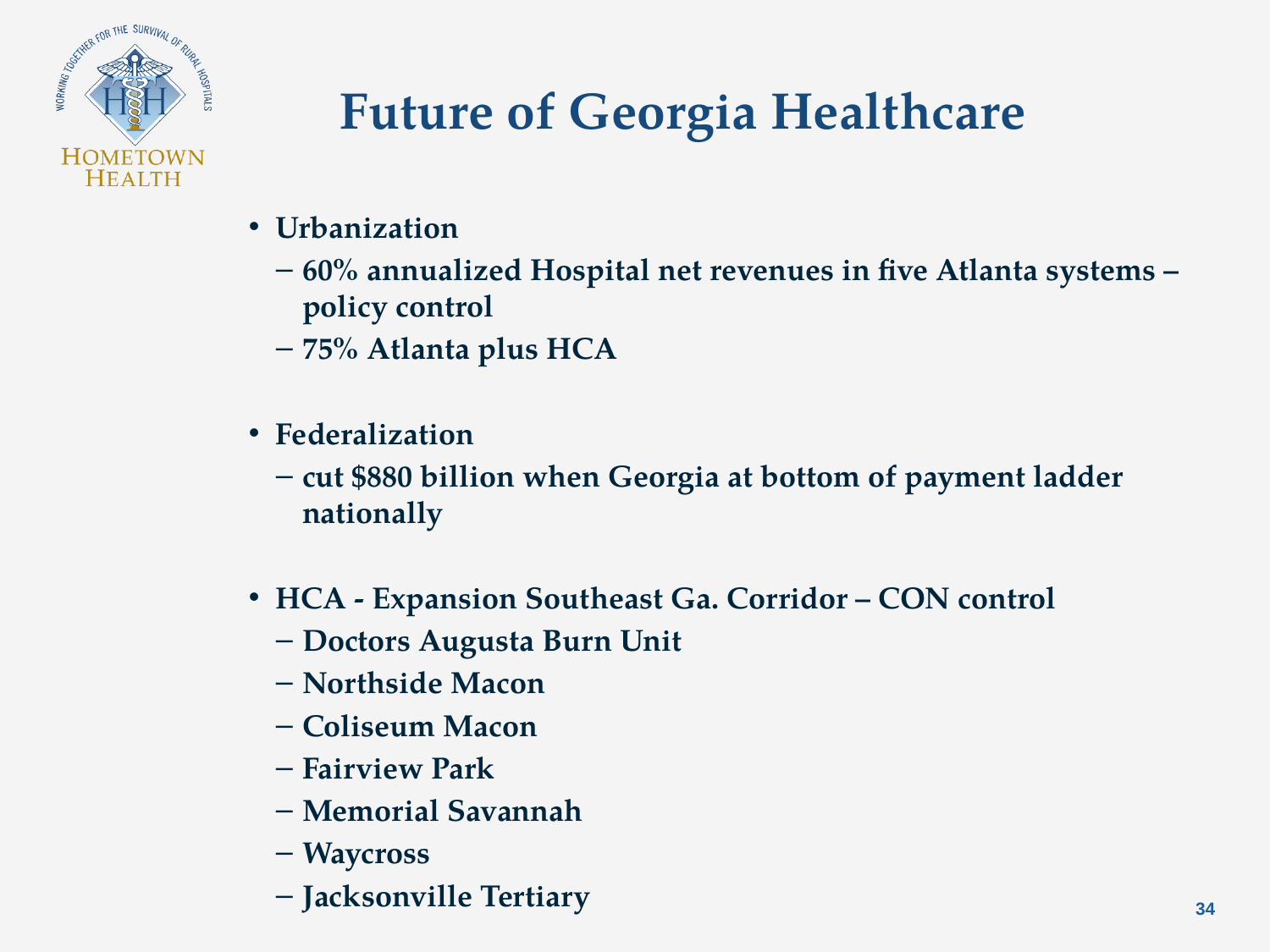

# Future of Georgia Healthcare

Urbanization
60% annualized Hospital net revenues in five Atlanta systems – policy control
75% Atlanta plus HCA

Federalization
cut $880 billion when Georgia at bottom of payment ladder nationally

HCA - Expansion Southeast Ga. Corridor – CON control
Doctors Augusta Burn Unit
Northside Macon
Coliseum Macon
Fairview Park
Memorial Savannah
Waycross
Jacksonville Tertiary

34